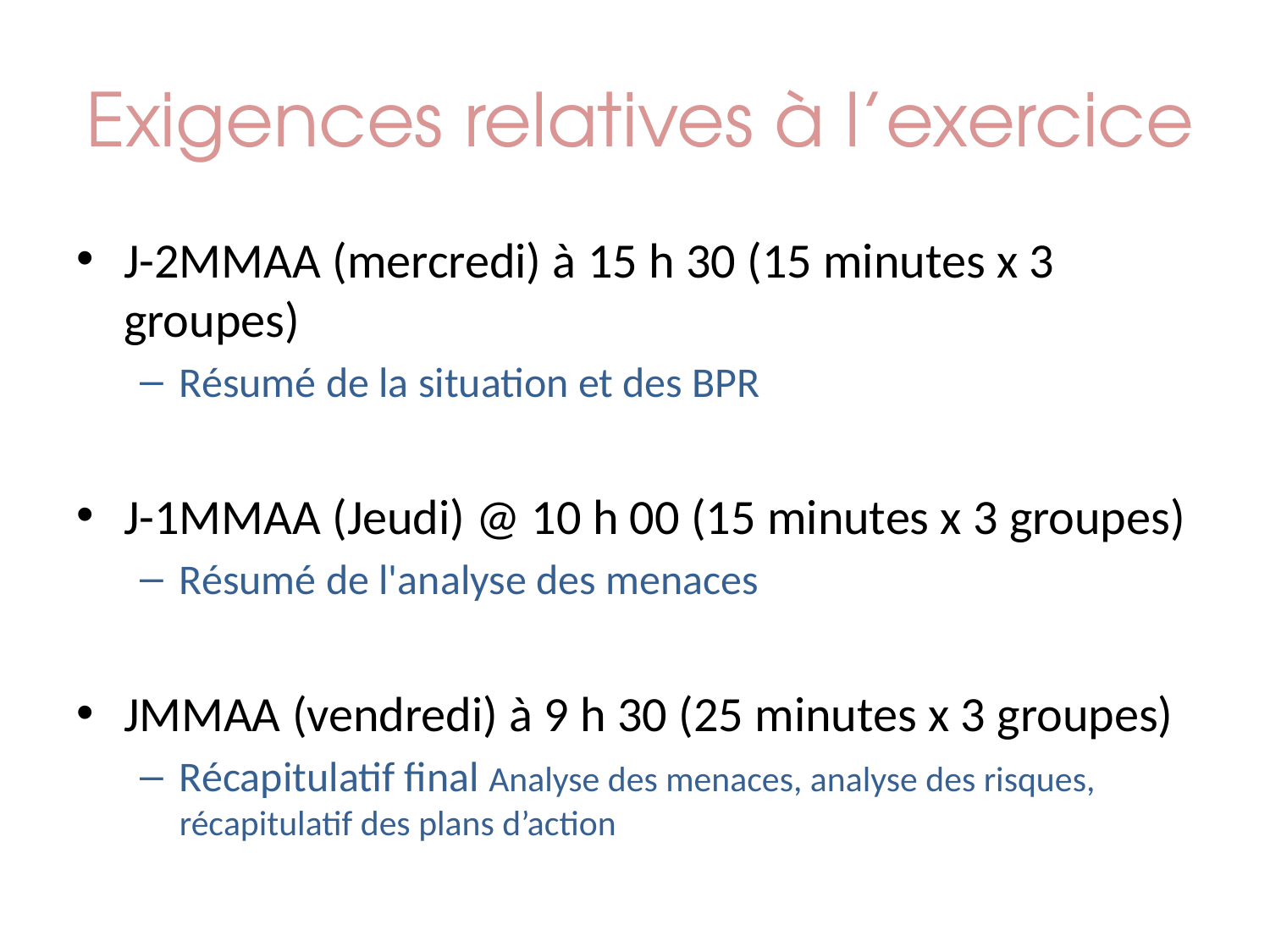

# Exigences relatives à l’exercice
J-2MMAA (mercredi) à 15 h 30 (15 minutes x 3 groupes)
Résumé de la situation et des BPR

J-1MMAA (Jeudi) @ 10 h 00 (15 minutes x 3 groupes)
Résumé de l'analyse des menaces

JMMAA (vendredi) à 9 h 30 (25 minutes x 3 groupes)
Récapitulatif final Analyse des menaces, analyse des risques, récapitulatif des plans d’action